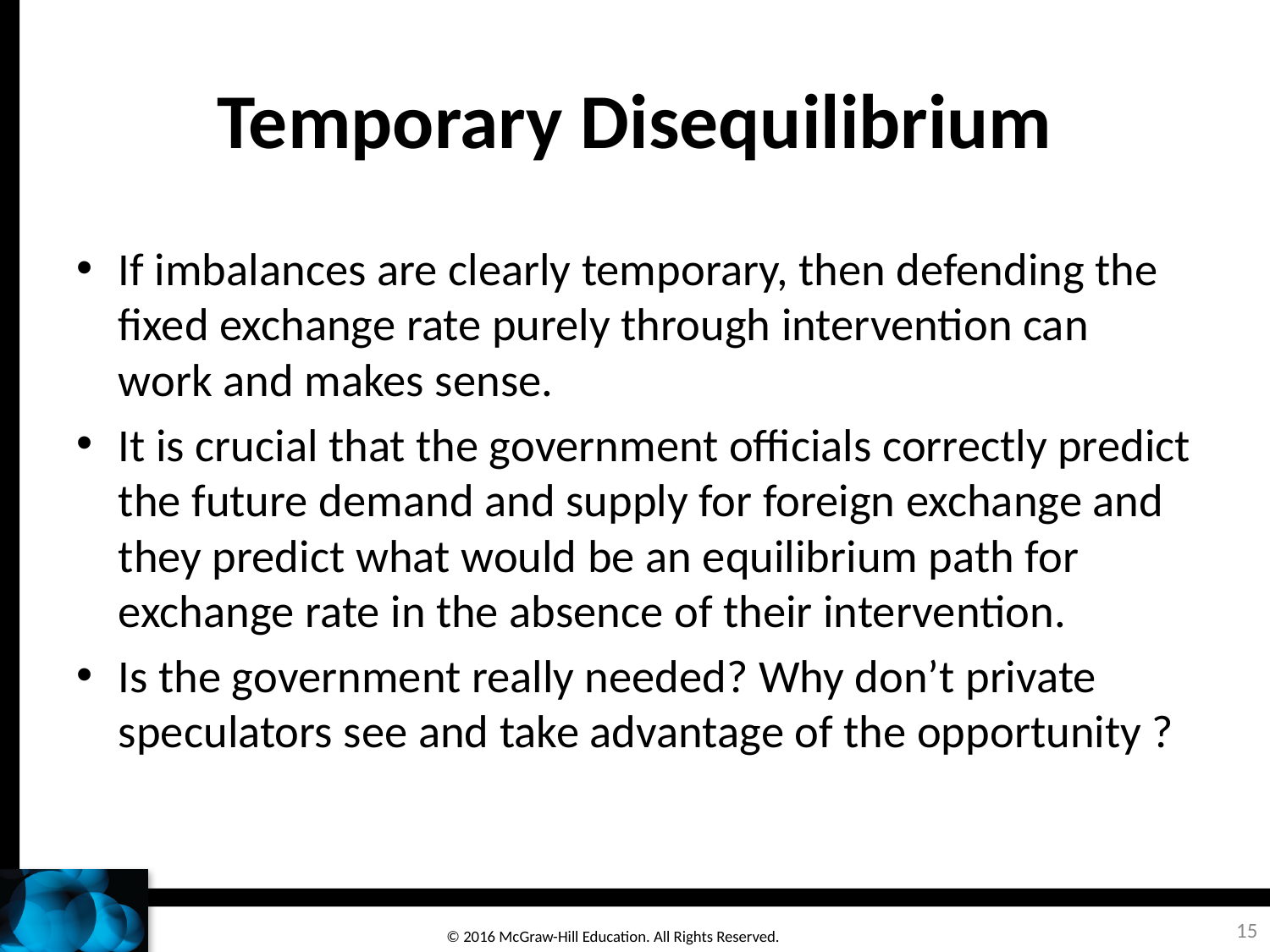

# Temporary Disequilibrium
If imbalances are clearly temporary, then defending the fixed exchange rate purely through intervention can work and makes sense.
It is crucial that the government officials correctly predict the future demand and supply for foreign exchange and they predict what would be an equilibrium path for exchange rate in the absence of their intervention.
Is the government really needed? Why don’t private speculators see and take advantage of the opportunity ?
15
© 2016 McGraw-Hill Education. All Rights Reserved.